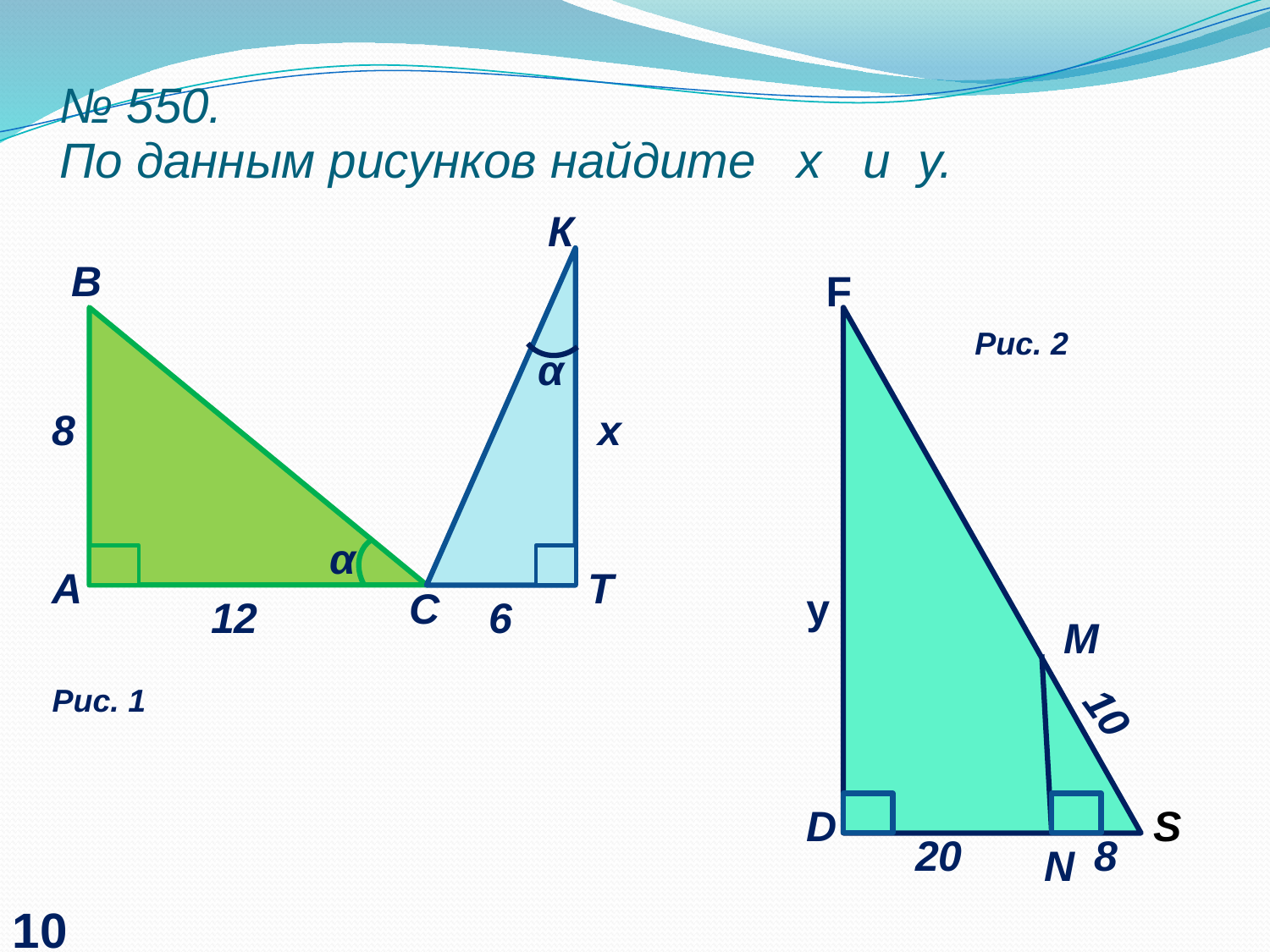

# № 550. По данным рисунков найдите   х   и  у.
К
В

F

Рис. 2
α
8
х
α

А
Т
С
у
12
6
M
Рис. 1
10
D

S
20
8
N
10